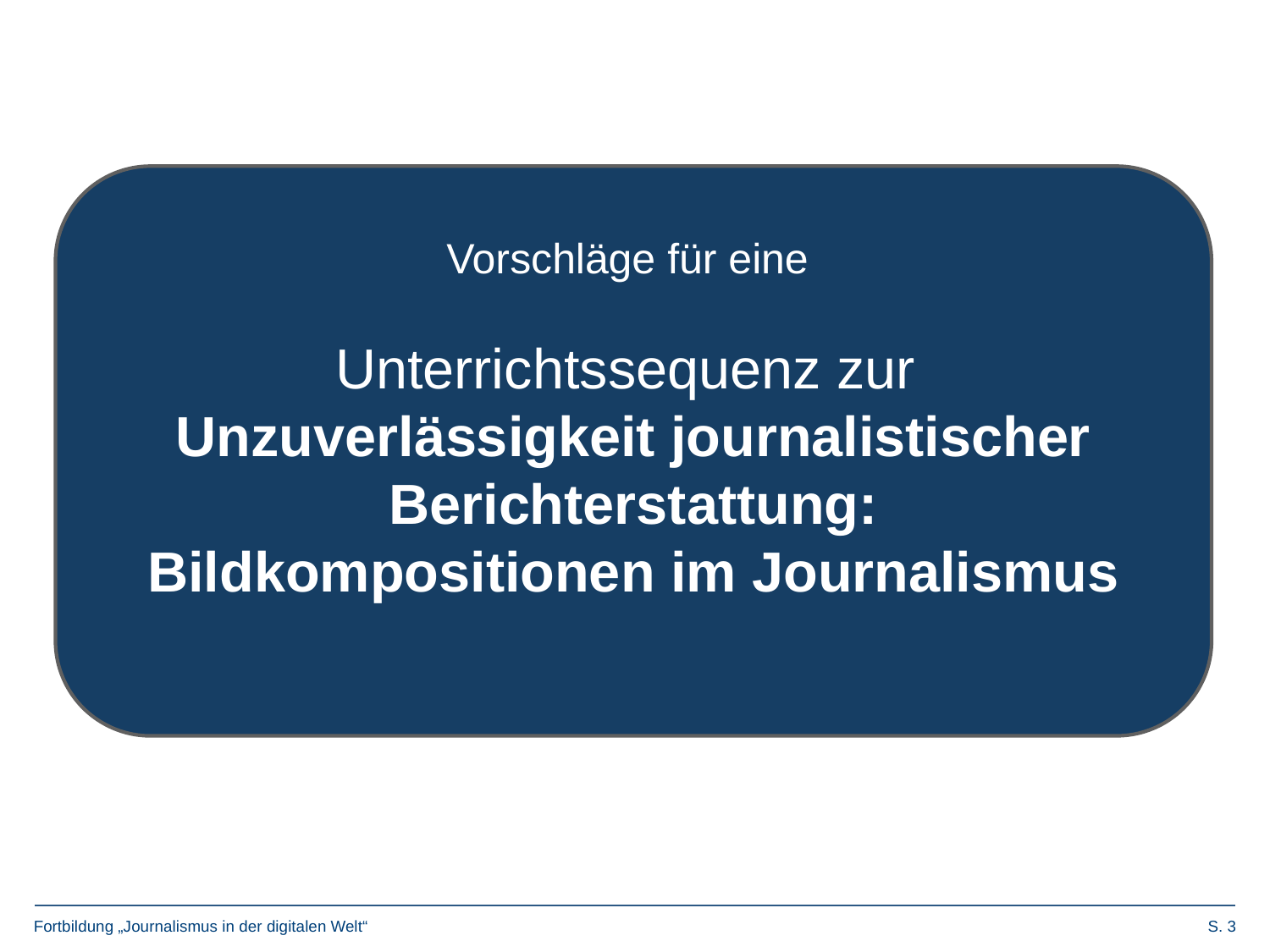

Vorschläge für eine

Unterrichtssequenz zur
Unzuverlässigkeit journalistischer Berichterstattung:
Bildkompositionen im Journalismus